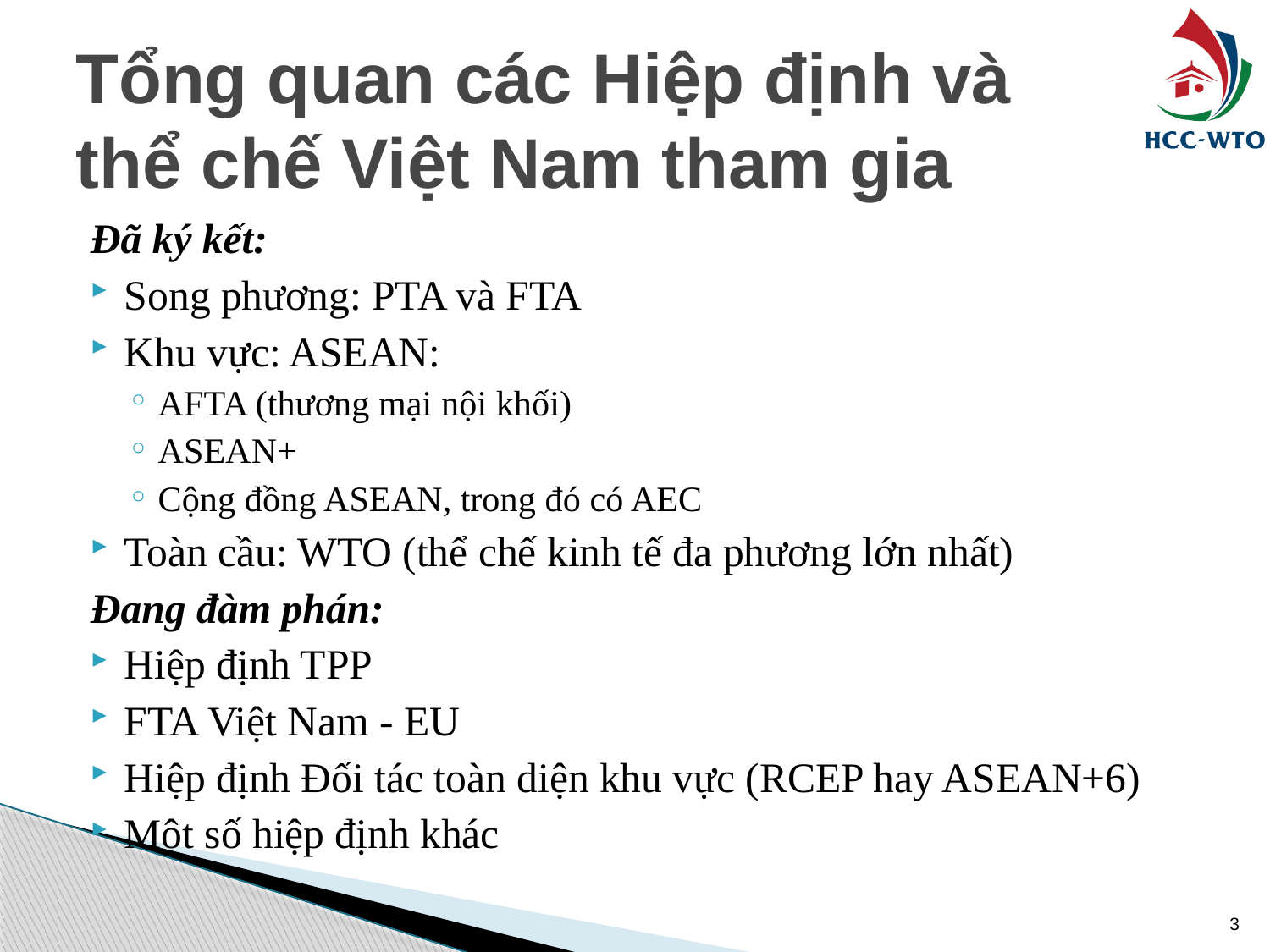

# Tổng quan các Hiệp định và thể chế Việt Nam tham gia
Đã ký kết:
Song phương: PTA và FTA
Khu vực: ASEAN:
AFTA (thương mại nội khối)
ASEAN+
Cộng đồng ASEAN, trong đó có AEC
Toàn cầu: WTO (thể chế kinh tế đa phương lớn nhất)
Đang đàm phán:
Hiệp định TPP
FTA Việt Nam - EU
Hiệp định Đối tác toàn diện khu vực (RCEP hay ASEAN+6)
Một số hiệp định khác
3